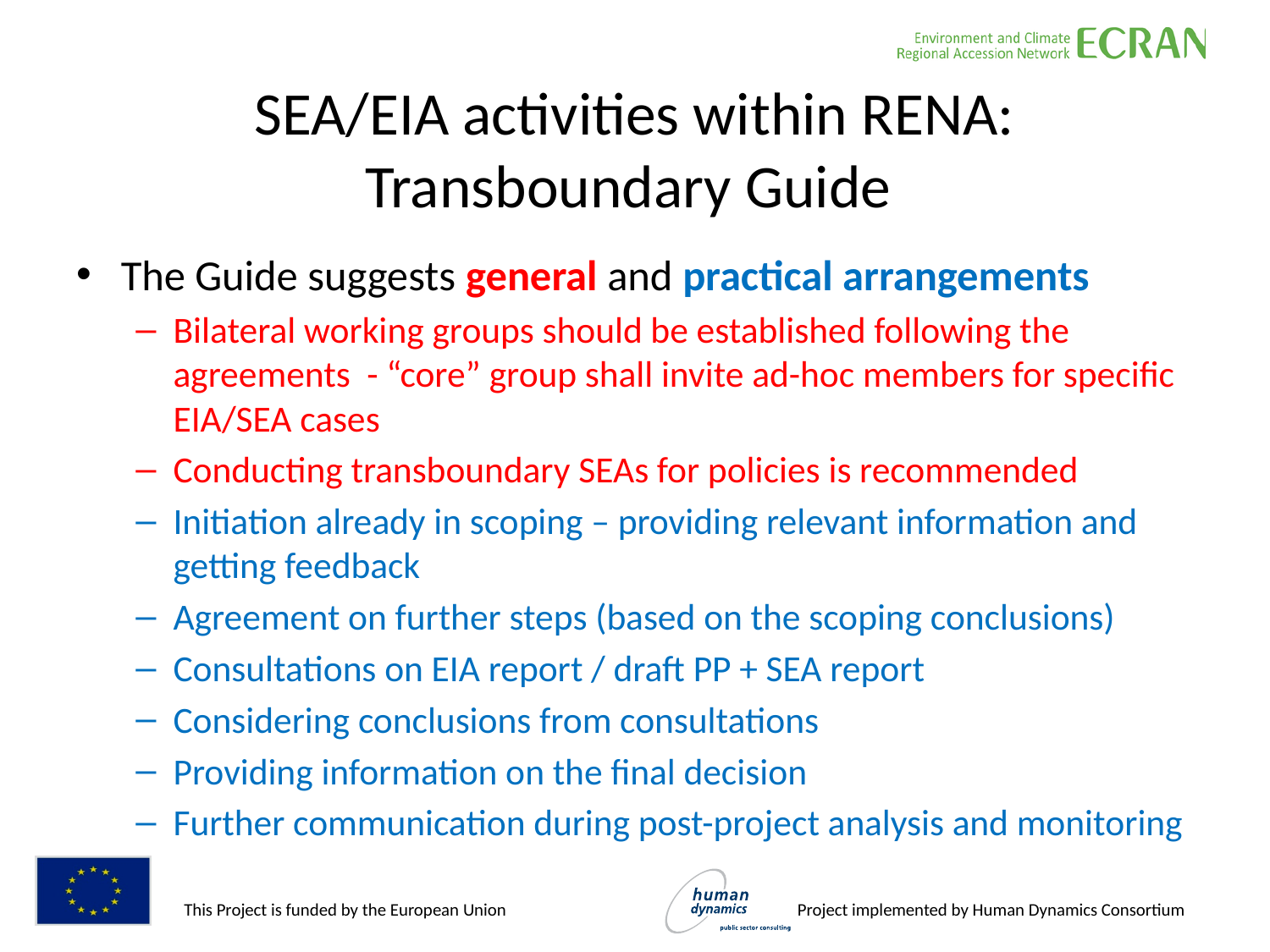

# SEA/EIA activities within RENA: Transboundary Guide
The Guide suggests general and practical arrangements
Bilateral working groups should be established following the agreements  - “core” group shall invite ad-hoc members for specific EIA/SEA cases
Conducting transboundary SEAs for policies is recommended
Initiation already in scoping – providing relevant information and getting feedback
Agreement on further steps (based on the scoping conclusions)
Consultations on EIA report / draft PP + SEA report
Considering conclusions from consultations
Providing information on the final decision
Further communication during post-project analysis and monitoring